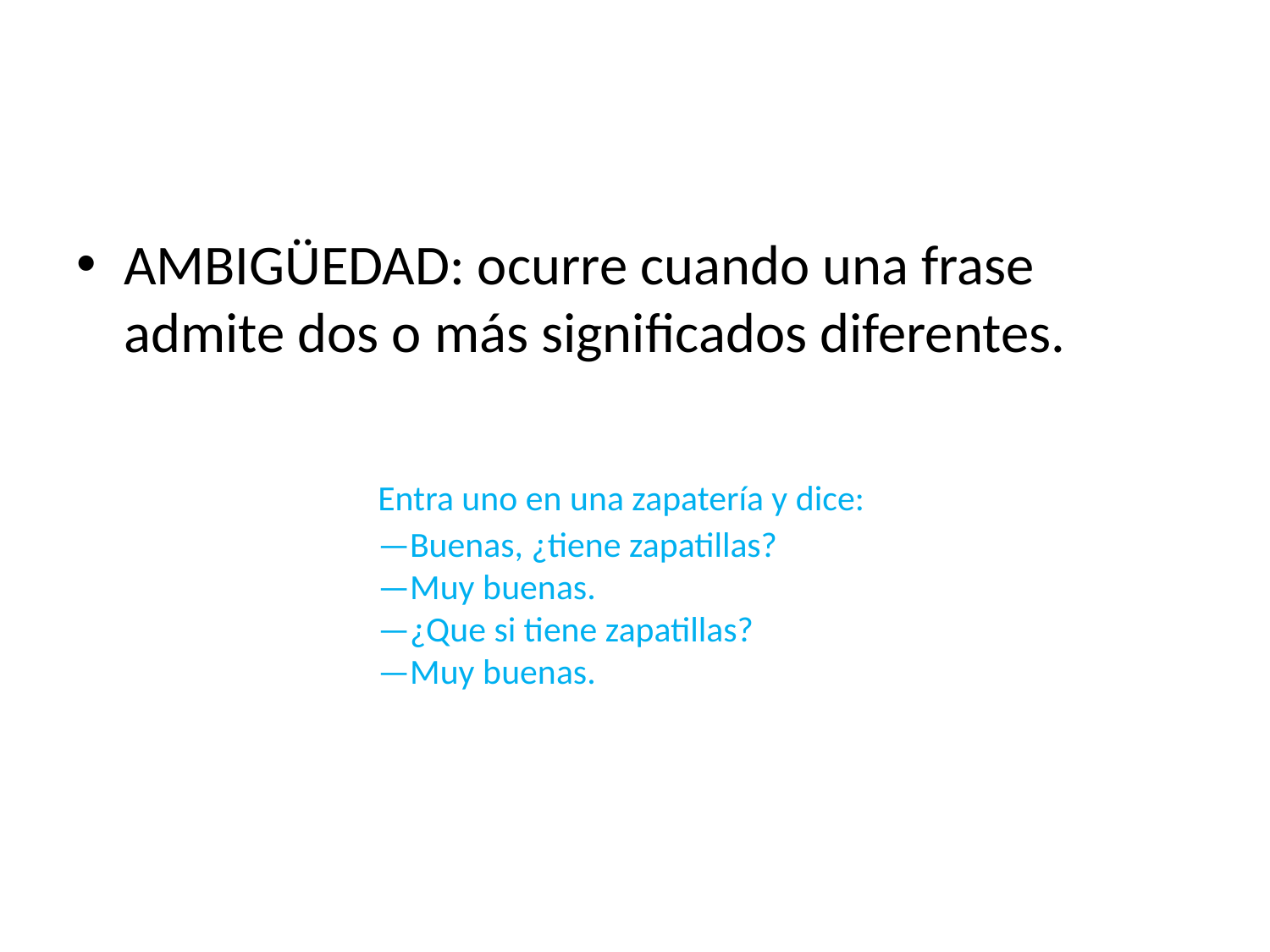

#
AMBIGÜEDAD: ocurre cuando una frase admite dos o más significados diferentes.

			Entra uno en una zapatería y dice:
		—Buenas, ¿tiene zapatillas?
		—Muy buenas.
		—¿Que si tiene zapatillas?
		—Muy buenas.